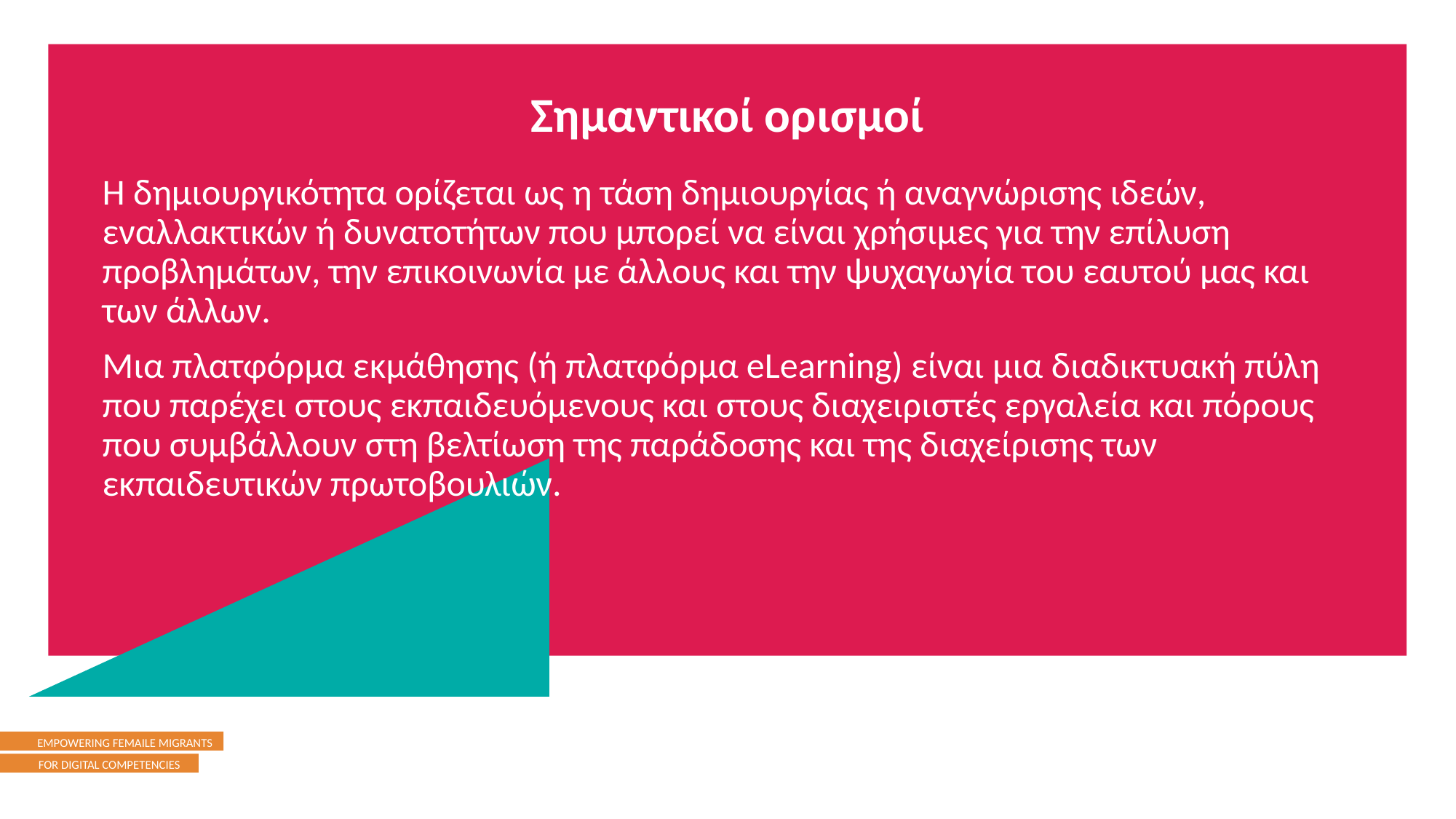

Σημαντικοί ορισμοί

Η δημιουργικότητα ορίζεται ως η τάση δημιουργίας ή αναγνώρισης ιδεών, εναλλακτικών ή δυνατοτήτων που μπορεί να είναι χρήσιμες για την επίλυση προβλημάτων, την επικοινωνία με άλλους και την ψυχαγωγία του εαυτού μας και των άλλων.
Μια πλατφόρμα εκμάθησης (ή πλατφόρμα eLearning) είναι μια διαδικτυακή πύλη που παρέχει στους εκπαιδευόμενους και στους διαχειριστές εργαλεία και πόρους που συμβάλλουν στη βελτίωση της παράδοσης και της διαχείρισης των εκπαιδευτικών πρωτοβουλιών.